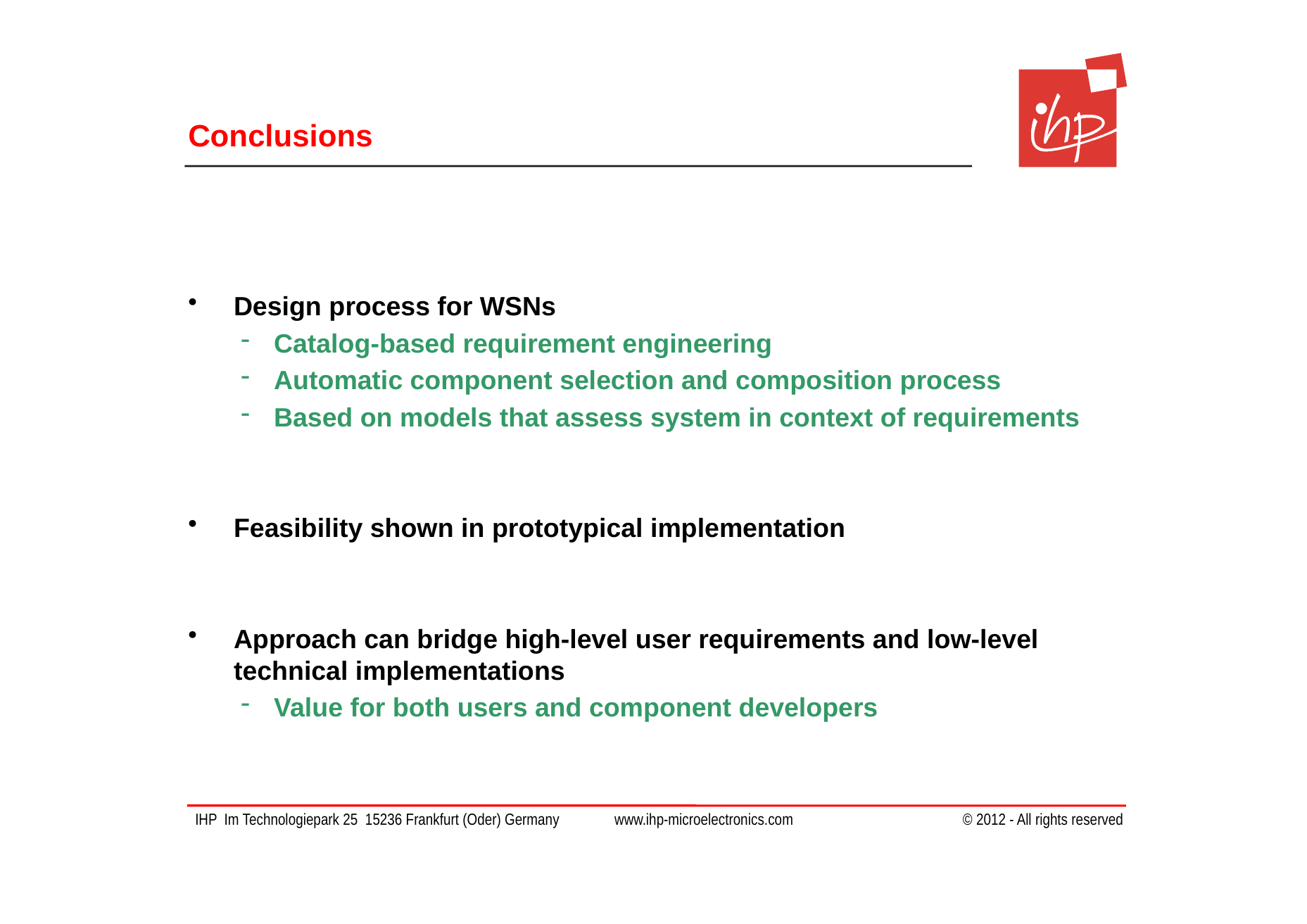

# Conclusions

Design process for WSNs
Catalog-based requirement engineering
Automatic component selection and composition process
Based on models that assess system in context of requirements

Feasibility shown in prototypical implementation

Approach can bridge high-level user requirements and low-level technical implementations
Value for both users and component developers